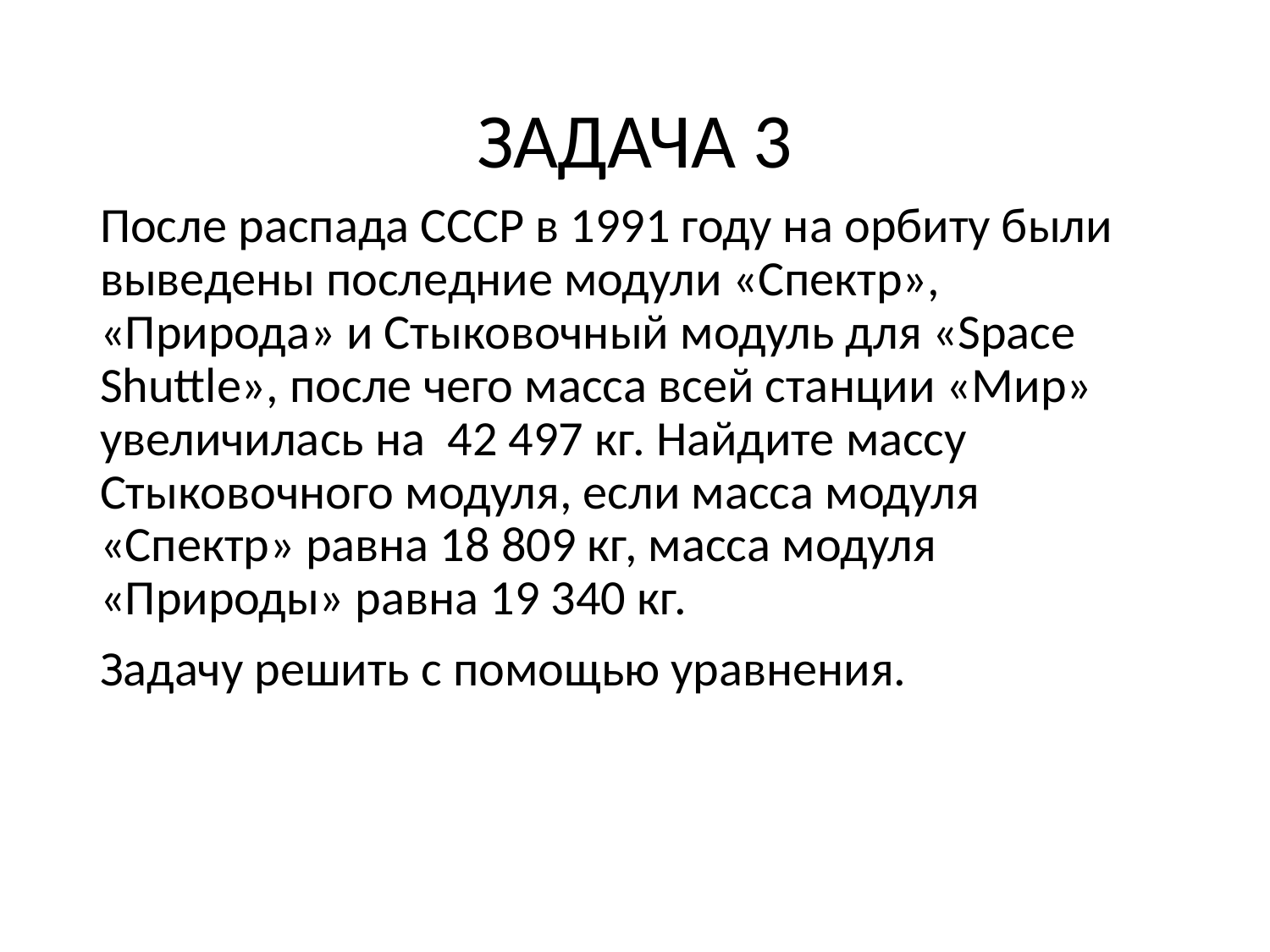

# ЗАДАЧА 3
После распада СССР в 1991 году на орбиту были выведены последние модули «Спектр», «Природа» и Стыковочный модуль для «Space Shuttle», после чего масса всей станции «Мир» увеличилась на  42 497 кг. Найдите массу Стыковочного модуля, если масса модуля «Спектр» равна 18 809 кг, масса модуля «Природы» равна 19 340 кг.
Задачу решить с помощью уравнения.